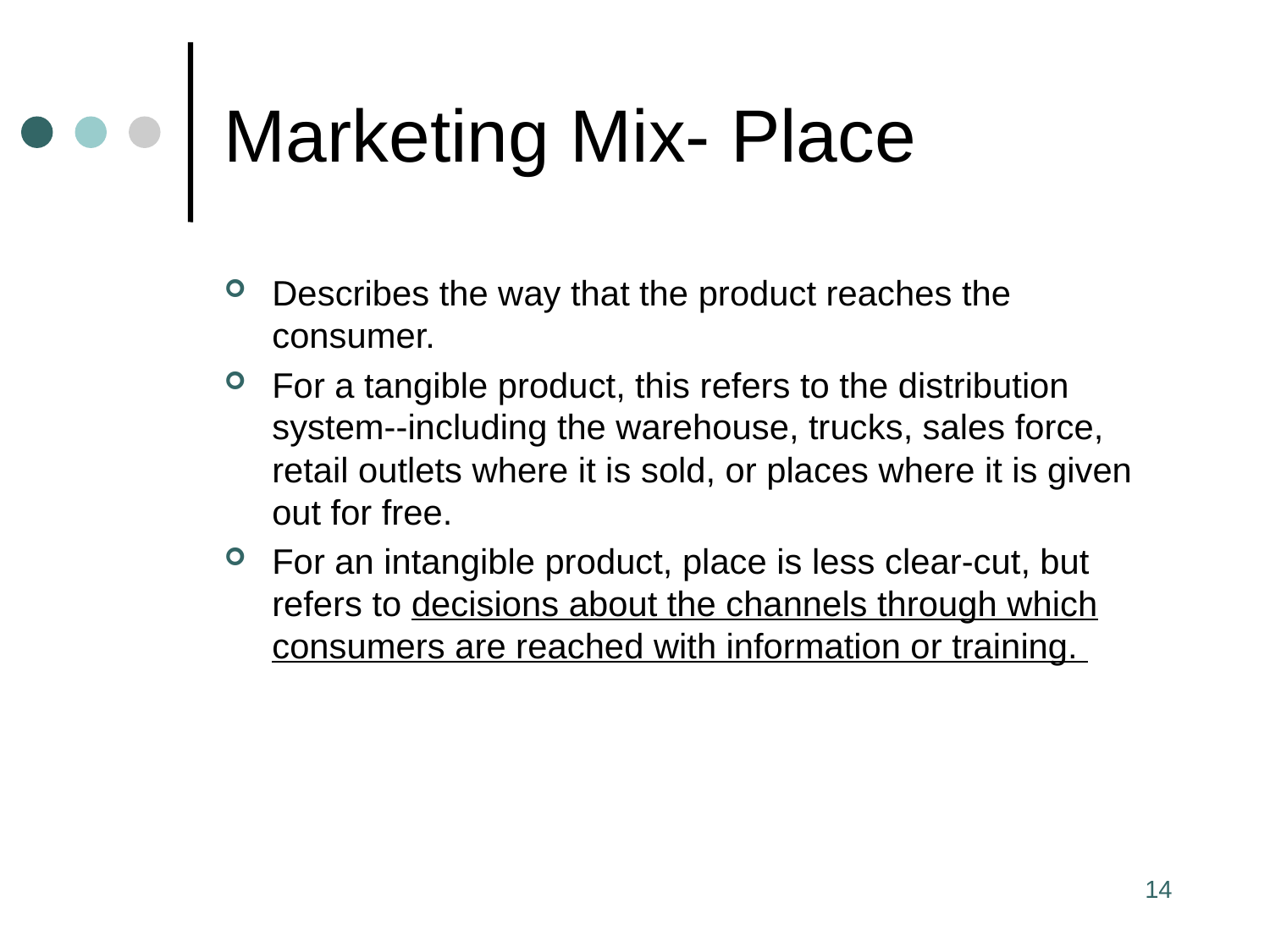

# Marketing Mix- Place
Describes the way that the product reaches the consumer.
For a tangible product, this refers to the distribution system--including the warehouse, trucks, sales force, retail outlets where it is sold, or places where it is given out for free.
For an intangible product, place is less clear-cut, but refers to decisions about the channels through which consumers are reached with information or training.
14